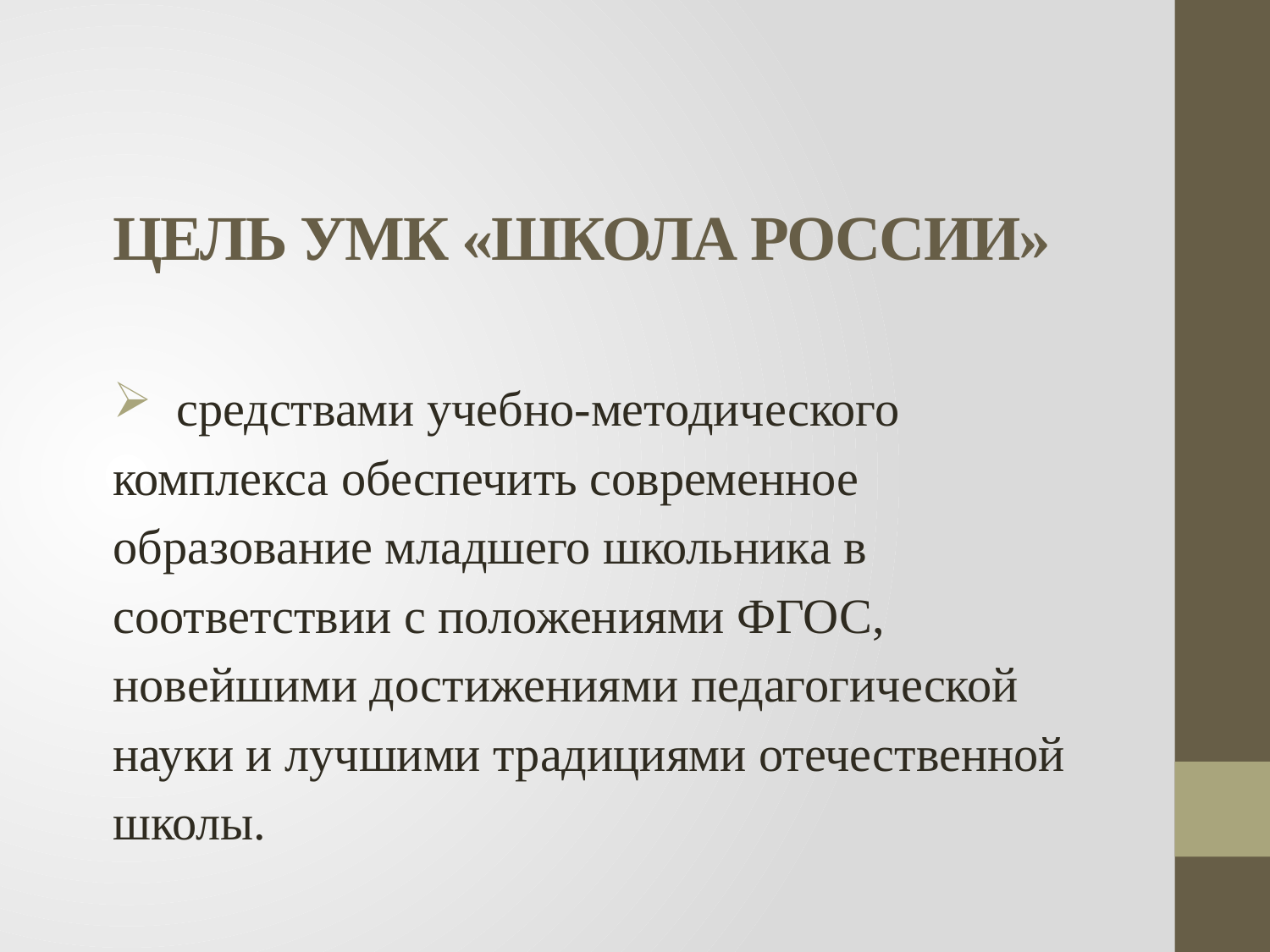

# Цель УМК «Школа России»
средствами учебно-методического
комплекса обеспечить современное
образование младшего школьника в
соответствии с положениями ФГОС,
новейшими достижениями педагогической
науки и лучшими традициями отечественной
школы.